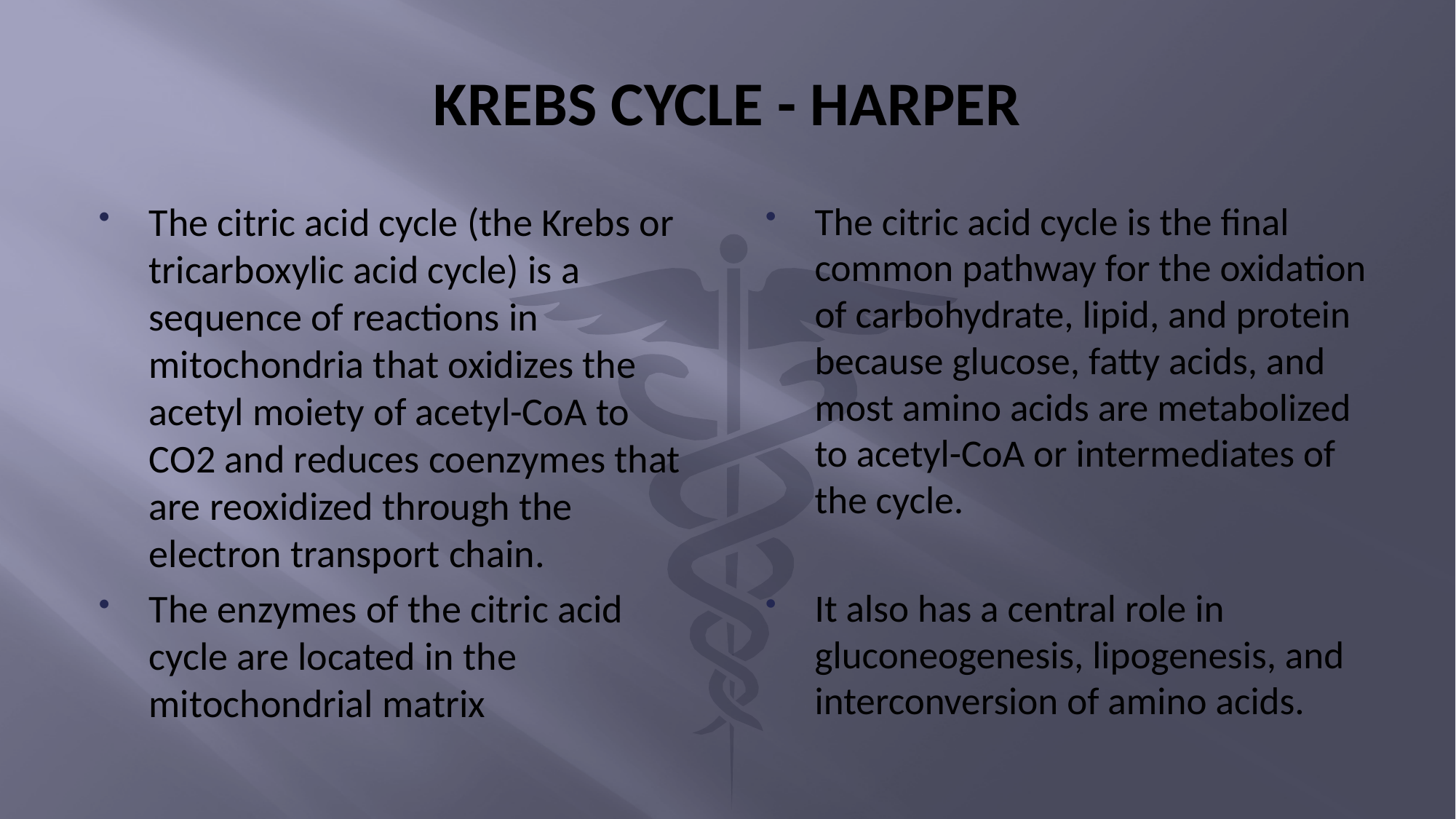

# KREBS CYCLE - HARPER
The citric acid cycle (the Krebs or tricarboxylic acid cycle) is a sequence of reactions in mitochondria that oxidizes the acetyl moiety of acetyl-CoA to CO2 and reduces coenzymes that are reoxidized through the electron transport chain.
The enzymes of the citric acid cycle are located in the mitochondrial matrix
The citric acid cycle is the final common pathway for the oxidation of carbohydrate, lipid, and protein because glucose, fatty acids, and most amino acids are metabolized to acetyl-CoA or intermediates of the cycle.

It also has a central role in gluconeogenesis, lipogenesis, and interconversion of amino acids.